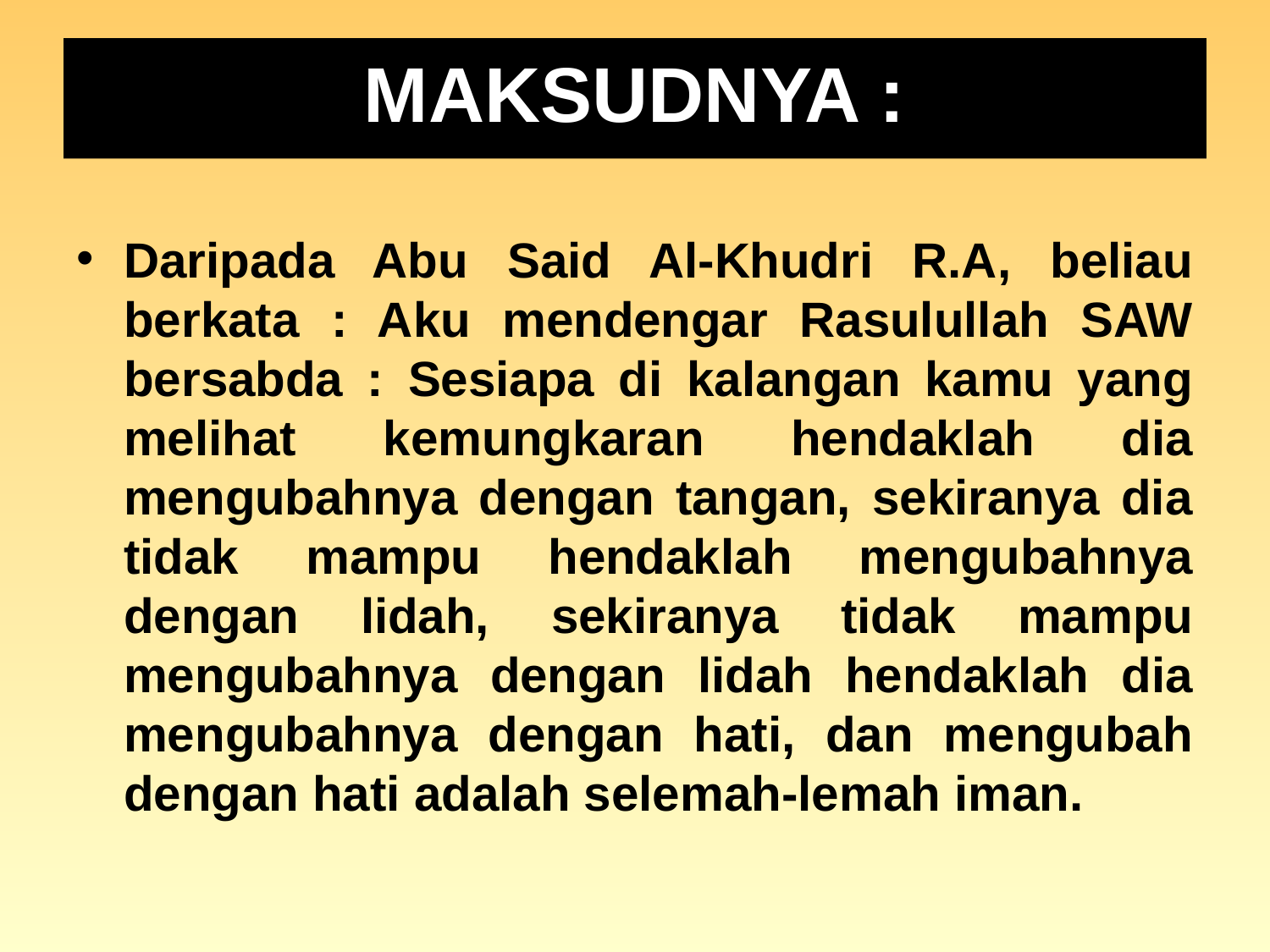

# MAKSUDNYA :
Daripada Abu Said Al-Khudri R.A, beliau berkata : Aku mendengar Rasulullah SAW bersabda : Sesiapa di kalangan kamu yang melihat kemungkaran hendaklah dia mengubahnya dengan tangan, sekiranya dia tidak mampu hendaklah mengubahnya dengan lidah, sekiranya tidak mampu mengubahnya dengan lidah hendaklah dia mengubahnya dengan hati, dan mengubah dengan hati adalah selemah-lemah iman.